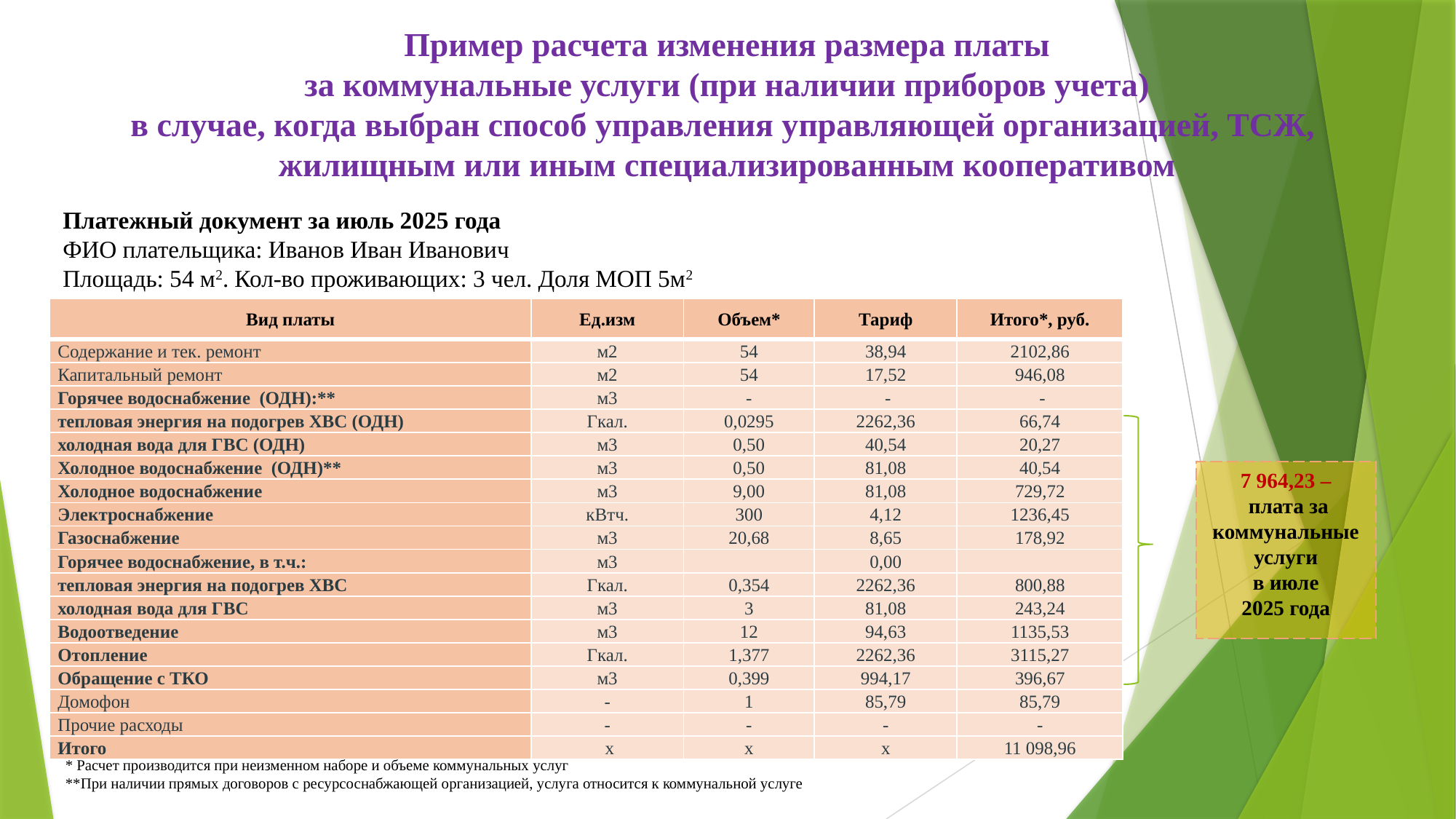

# Пример расчета изменения размера платы за коммунальные услуги (при наличии приборов учета) в случае, когда выбран способ управления управляющей организацией, ТСЖ, жилищным или иным специализированным кооперативом
Платежный документ за июль 2025 года
ФИО плательщика: Иванов Иван Иванович
Площадь: 54 м2. Кол-во проживающих: 3 чел. Доля МОП 5м2
| Вид платы | Ед.изм | Объем\* | Тариф | Итого\*, руб. |
| --- | --- | --- | --- | --- |
| Содержание и тек. ремонт | м2 | 54 | 38,94 | 2102,86 |
| Капитальный ремонт | м2 | 54 | 17,52 | 946,08 |
| Горячее водоснабжение (ОДН):\*\* | м3 | - | - | - |
| тепловая энергия на подогрев ХВС (ОДН) | Гкал. | 0,0295 | 2262,36 | 66,74 |
| холодная вода для ГВС (ОДН) | м3 | 0,50 | 40,54 | 20,27 |
| Холодное водоснабжение (ОДН)\*\* | м3 | 0,50 | 81,08 | 40,54 |
| Холодное водоснабжение | м3 | 9,00 | 81,08 | 729,72 |
| Электроснабжение | кВтч. | 300 | 4,12 | 1236,45 |
| Газоснабжение | м3 | 20,68 | 8,65 | 178,92 |
| Горячее водоснабжение, в т.ч.: | м3 |  | 0,00 |  |
| тепловая энергия на подогрев ХВС | Гкал. | 0,354 | 2262,36 | 800,88 |
| холодная вода для ГВС | м3 | 3 | 81,08 | 243,24 |
| Водоотведение | м3 | 12 | 94,63 | 1135,53 |
| Отопление | Гкал. | 1,377 | 2262,36 | 3115,27 |
| Обращение с ТКО | м3 | 0,399 | 994,17 | 396,67 |
| Домофон | - | 1 | 85,79 | 85,79 |
| Прочие расходы | - | - | - | - |
| Итого | х | х | х | 11 098,96 |

7 964,23 –
 плата за коммунальные услуги
 в июле
2025 года
* Расчет производится при неизменном наборе и объеме коммунальных услуг
**При наличии прямых договоров с ресурсоснабжающей организацией, услуга относится к коммунальной услуге